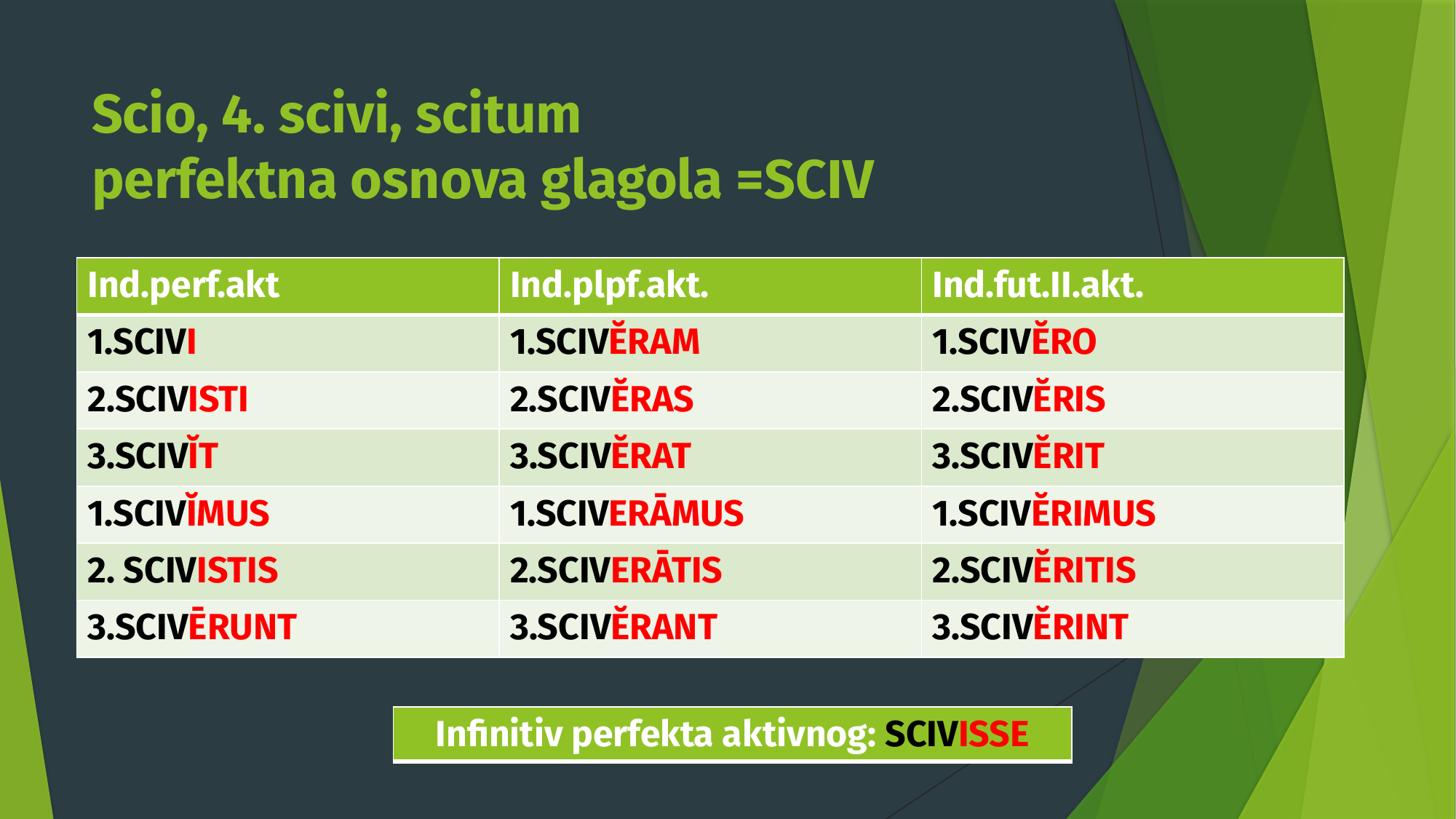

# Scio, 4. scivi, scitum perfektna osnova glagola =SCIV
| Ind.perf.akt | Ind.plpf.akt. | Ind.fut.II.akt. |
| --- | --- | --- |
| 1.SCIVI | 1.SCIVĔRAM | 1.SCIVĔRO |
| 2.SCIVISTI | 2.SCIVĔRAS | 2.SCIVĔRIS |
| 3.SCIVĬT | 3.SCIVĔRAT | 3.SCIVĔRIT |
| 1.SCIVĬMUS | 1.SCIVERĀMUS | 1.SCIVĔRIMUS |
| 2. SCIVISTIS | 2.SCIVERĀTIS | 2.SCIVĔRITIS |
| 3.SCIVĒRUNT | 3.SCIVĔRANT | 3.SCIVĔRINT |
| Infinitiv perfekta aktivnog: SCIVISSE |
| --- |